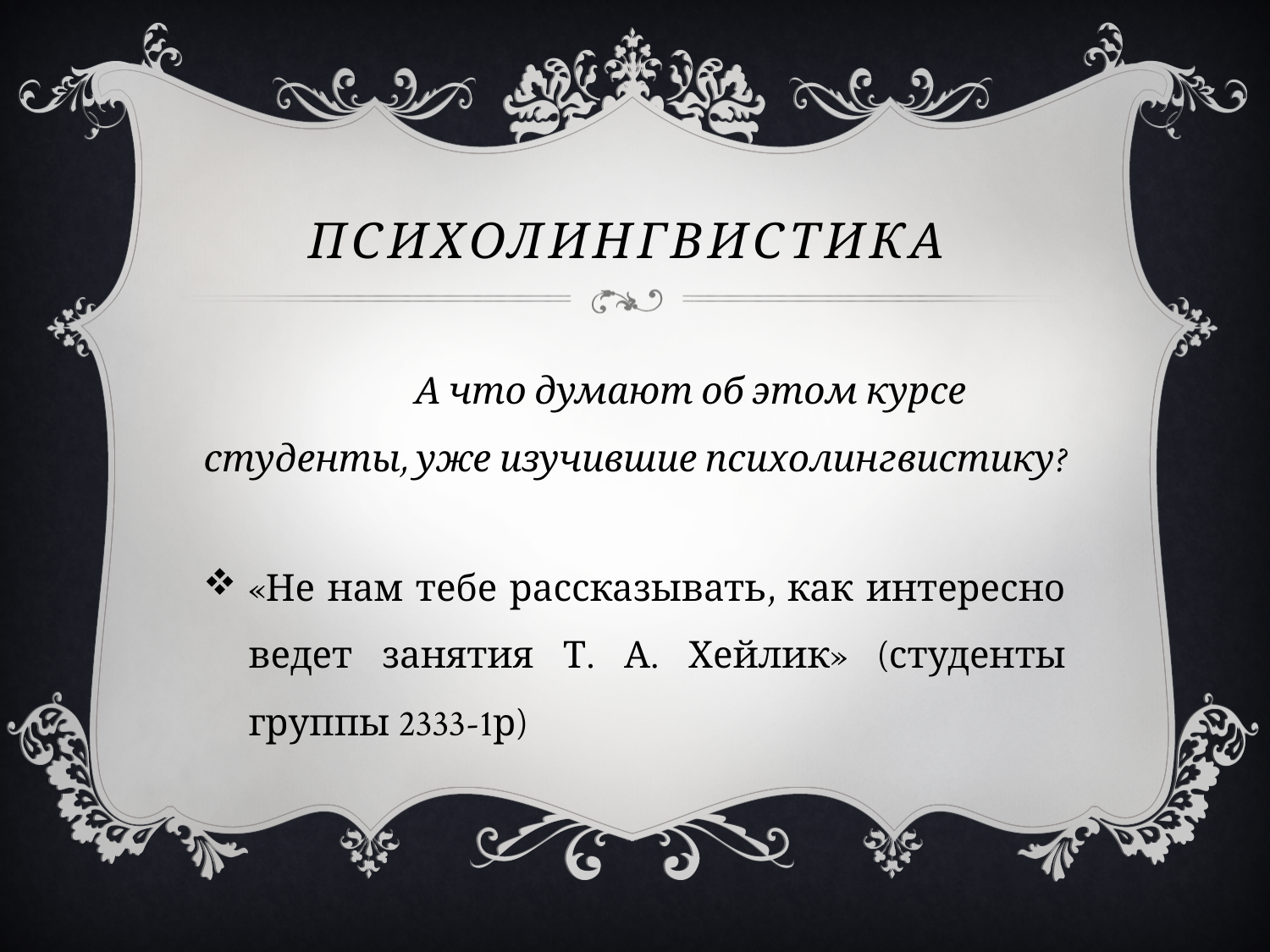

# Психолингвистика
	А что думают об этом курсе студенты, уже изучившие психолингвистику?

«Не нам тебе рассказывать, как интересно ведет занятия Т. А. Хейлик» (студенты группы 2333-1р)